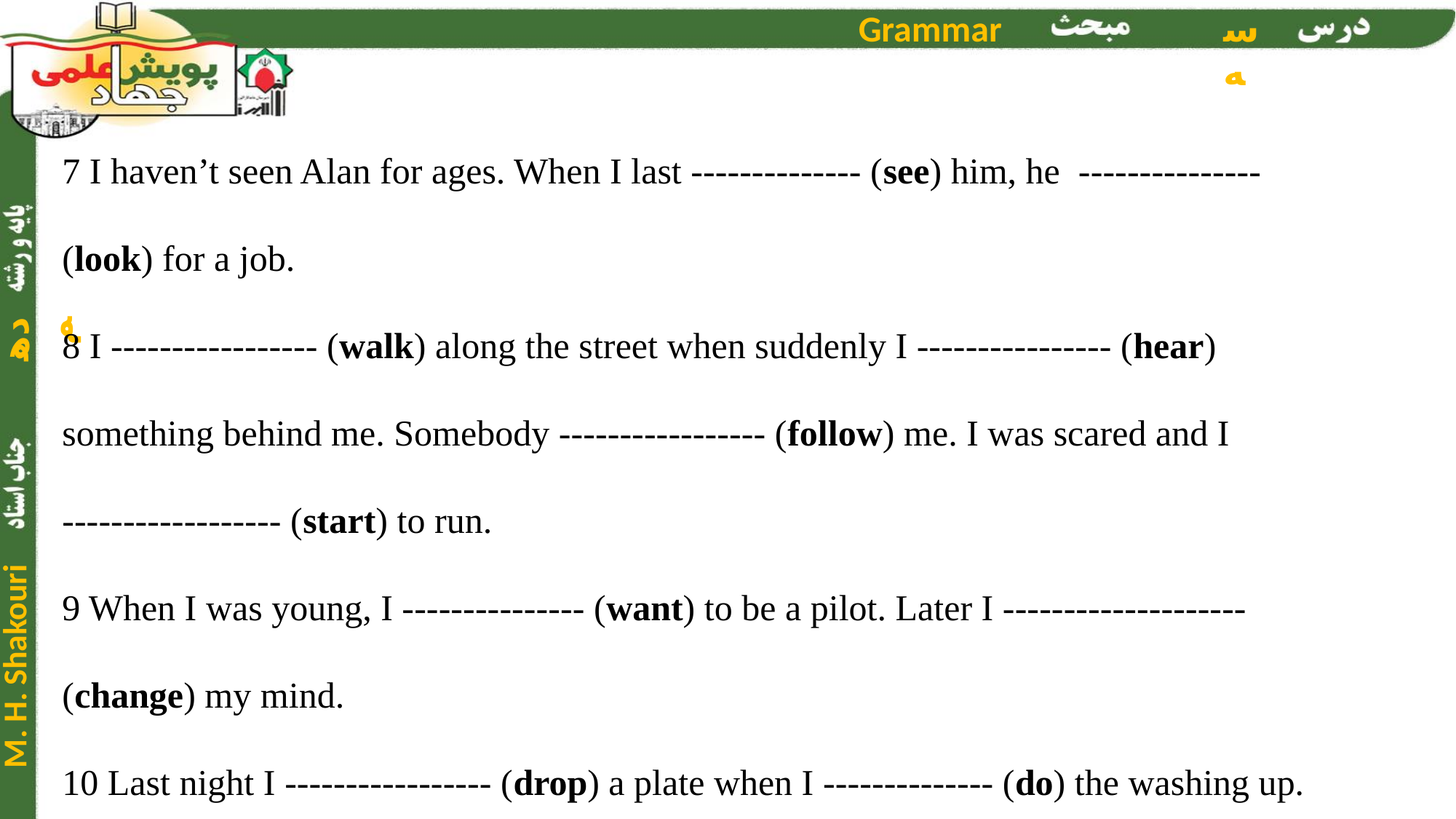

7 I haven’t seen Alan for ages. When I last -------------- (see) him, he  ---------------
(look) for a job.
8 I ----------------- (walk) along the street when suddenly I ---------------- (hear)
something behind me. Somebody ----------------- (follow) me. I was scared and I
------------------ (start) to run.
9 When I was young, I --------------- (want) to be a pilot. Later I --------------------
(change) my mind.
10 Last night I ----------------- (drop) a plate when I -------------- (do) the washing up. Fortunately it -------------------- (not break).